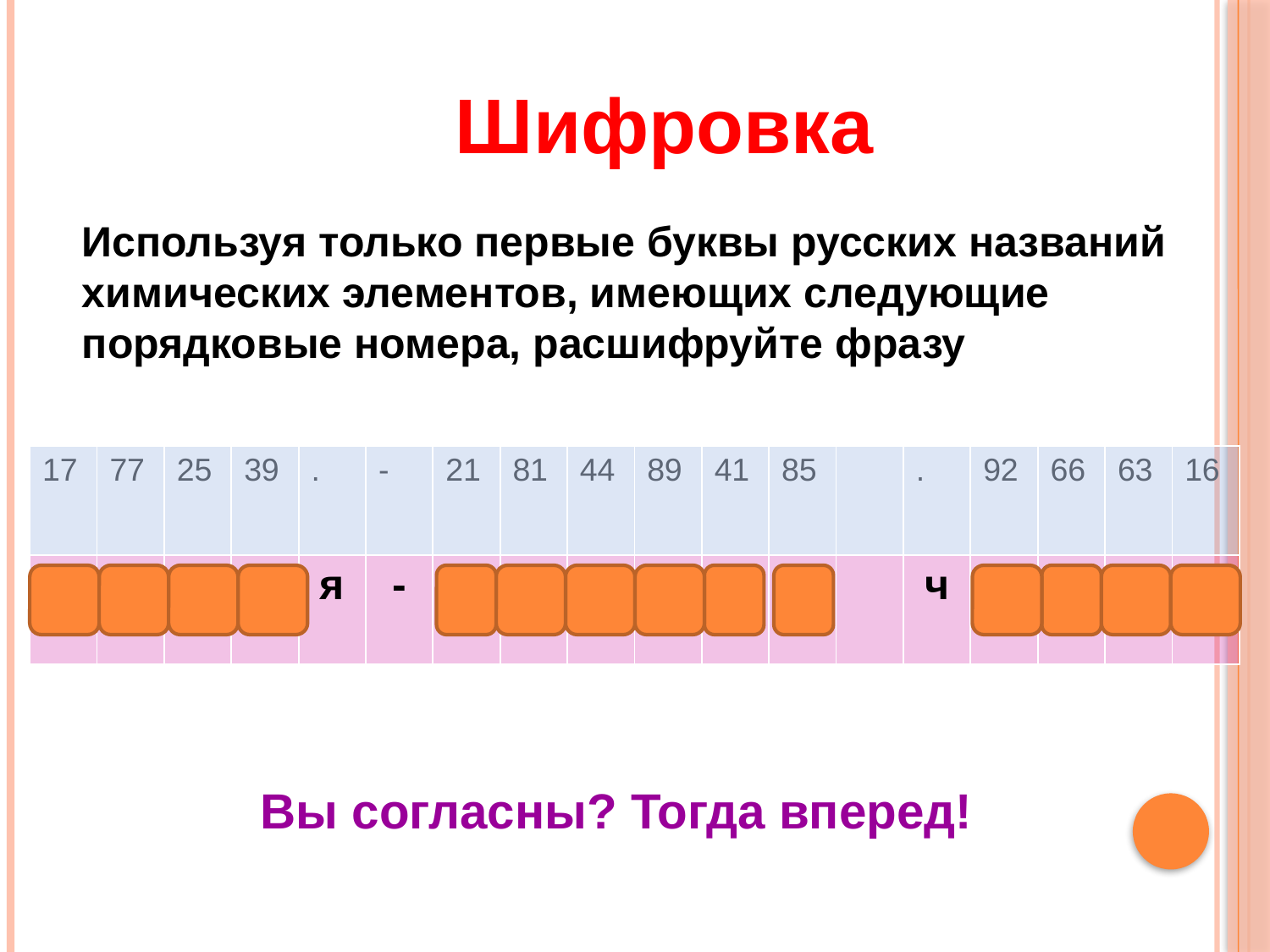

Шифровка
Используя только первые буквы русских названий химических элементов, имеющих следующие порядковые номера, расшифруйте фразу
| 17 | 77 | 25 | 39 | . | - | 21 | 81 | 44 | 89 | 41 | 85 |  | . | 92 | 66 | 63 | 16 |
| --- | --- | --- | --- | --- | --- | --- | --- | --- | --- | --- | --- | --- | --- | --- | --- | --- | --- |
| х | и | м | и | я | - | с | т | р | а | н | а |  | ч | у | д | е | с |

Вы согласны? Тогда вперед!